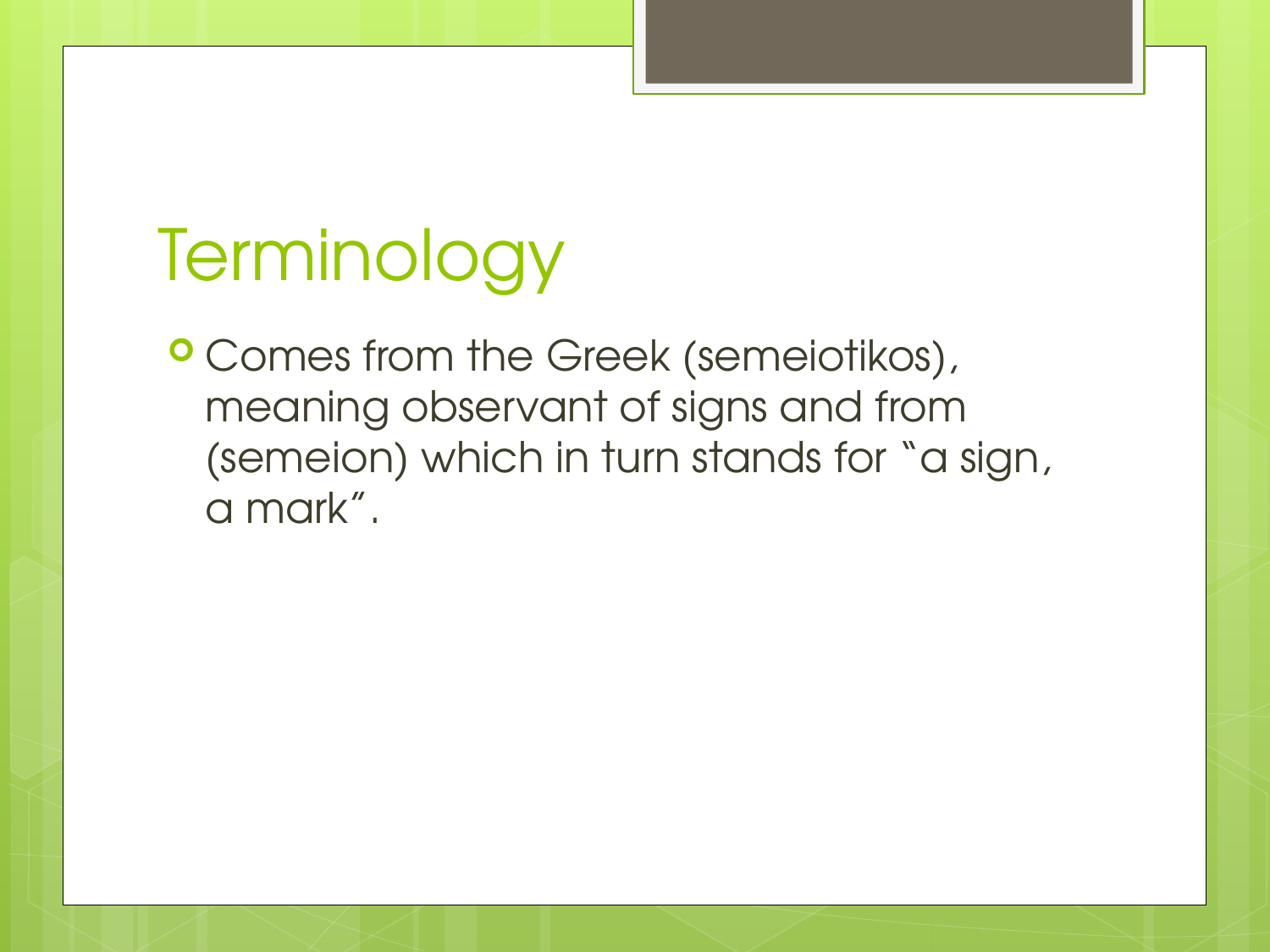

# Terminology
Comes from the Greek (semeiotikos), meaning observant of signs and from (semeion) which in turn stands for “a sign, a mark”.